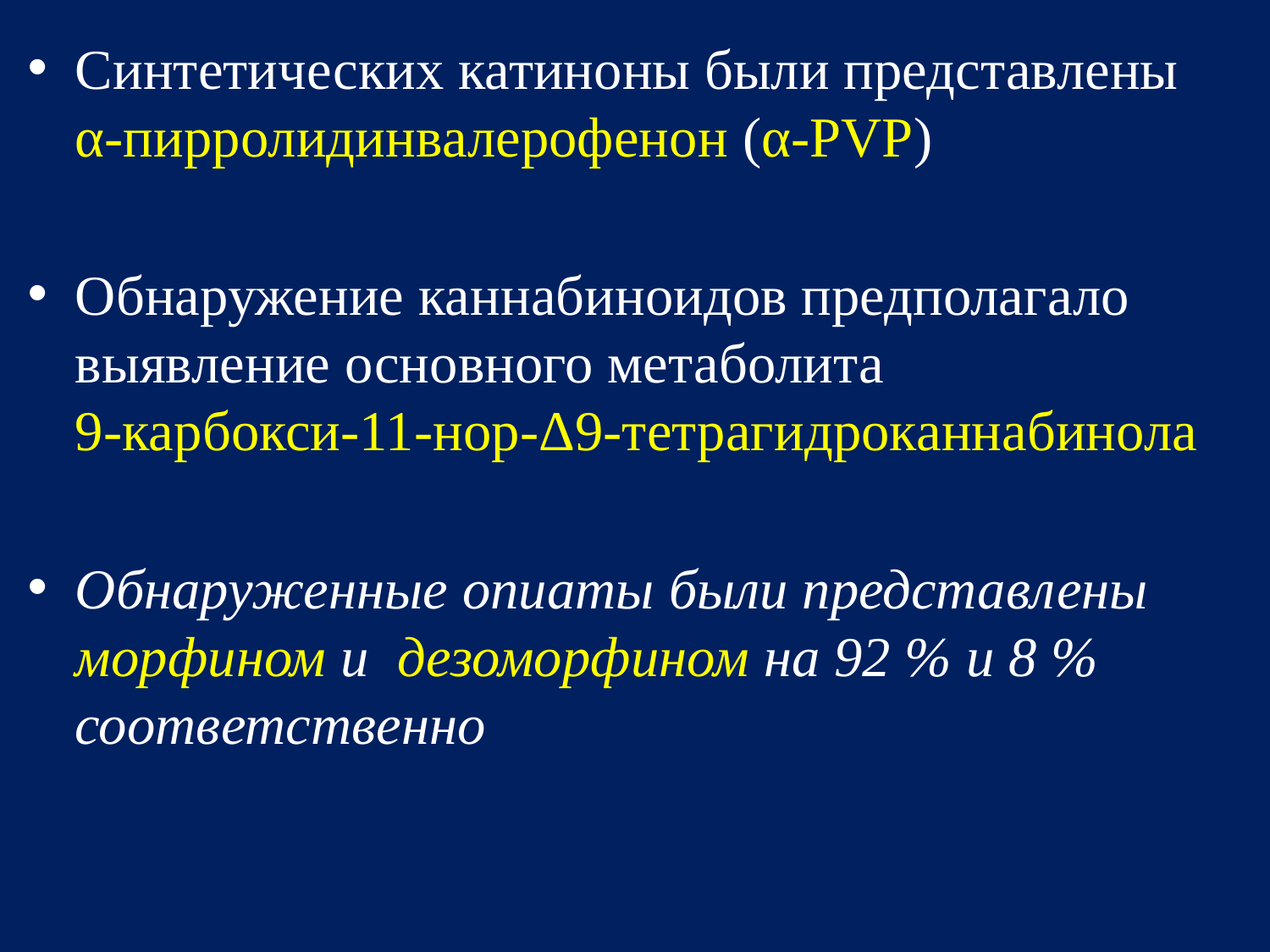

Синтетических катиноны были представлены
α-пирролидинвалерофенон (α-PVP)

Обнаружение каннабиноидов предполагало выявление основного метаболита
9-карбокси-11-нор-Δ9-тетрагидроканнабинола

Обнаруженные опиаты были представлены морфином и  дезоморфином на 92 % и 8 % соответственно